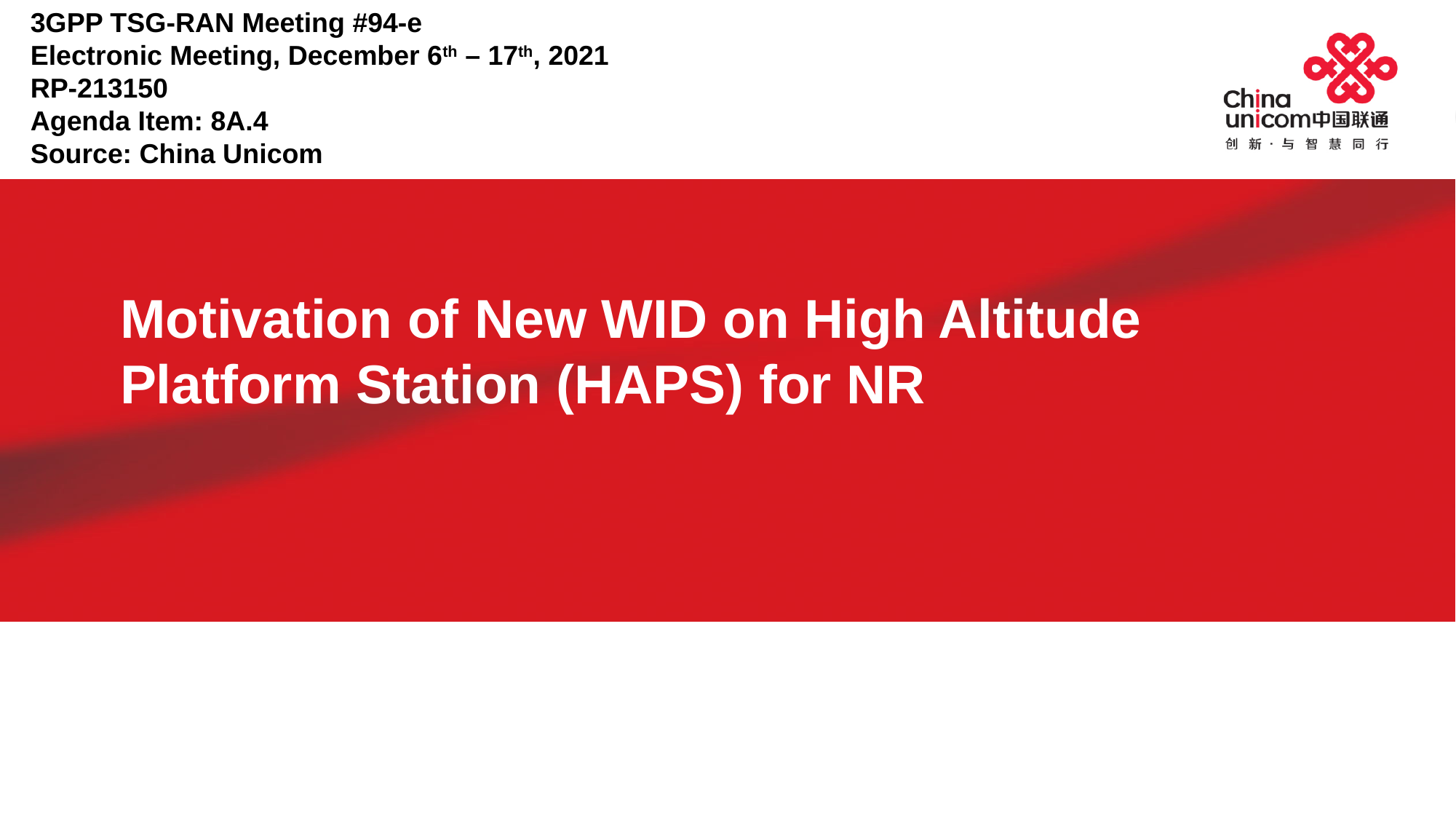

3GPP TSG-RAN Meeting #94-e
Electronic Meeting, December 6th – 17th, 2021
RP-213150
Agenda Item: 8A.4
Source: China Unicom
# Motivation of New WID on High Altitude Platform Station (HAPS) for NR